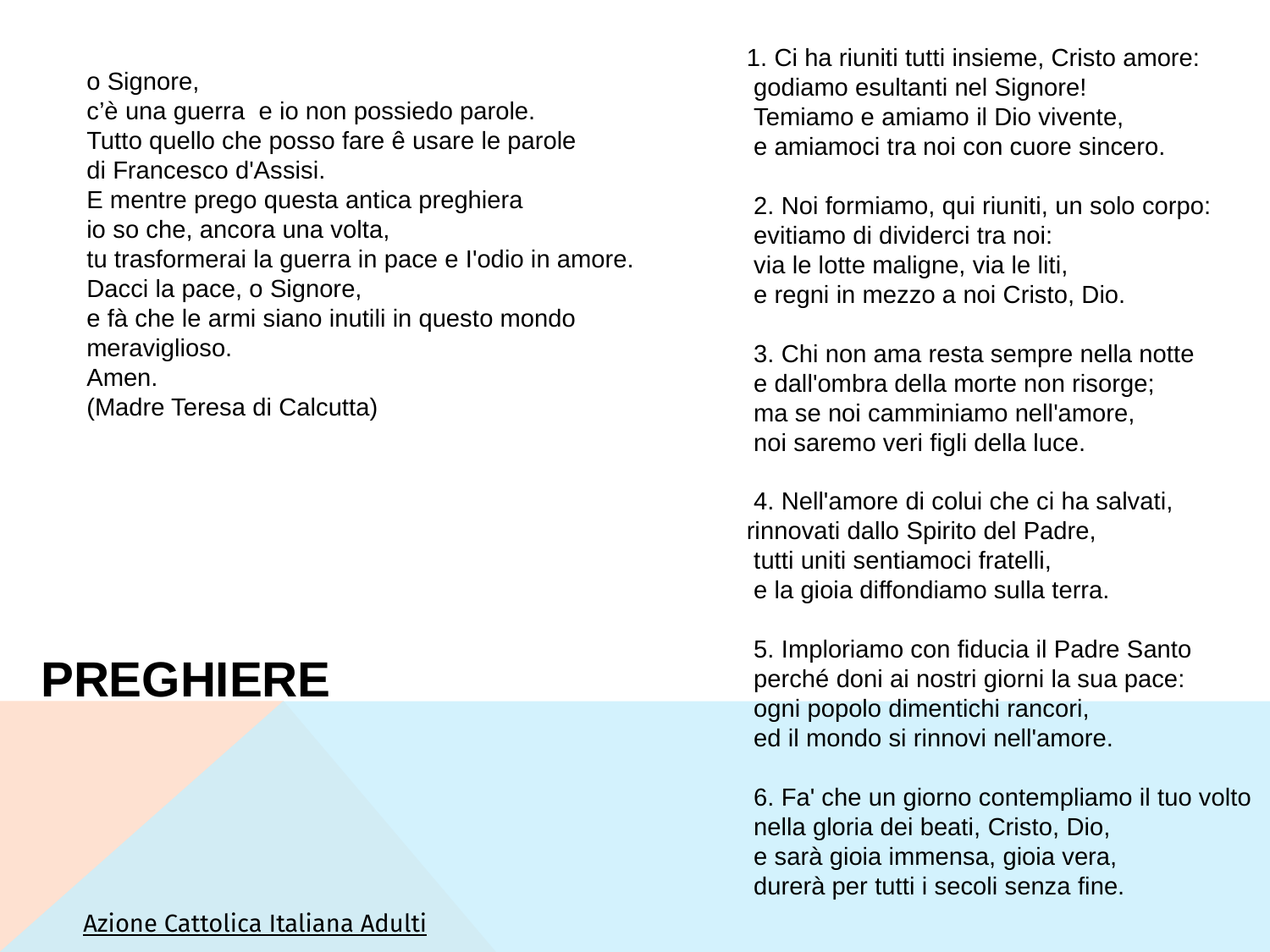

1. Ci ha riuniti tutti insieme, Cristo amore:
 godiamo esultanti nel Signore!
 Temiamo e amiamo il Dio vivente,
 e amiamoci tra noi con cuore sincero.

 2. Noi formiamo, qui riuniti, un solo corpo:
 evitiamo di dividerci tra noi:
 via le lotte maligne, via le liti,
 e regni in mezzo a noi Cristo, Dio.

 3. Chi non ama resta sempre nella notte
 e dall'ombra della morte non risorge;
 ma se noi camminiamo nell'amore,
 noi saremo veri figli della luce.

 4. Nell'amore di colui che ci ha salvati,
rinnovati dallo Spirito del Padre,
 tutti uniti sentiamoci fratelli,
 e la gioia diffondiamo sulla terra.

 5. Imploriamo con fiducia il Padre Santo
 perché doni ai nostri giorni la sua pace:
 ogni popolo dimentichi rancori,
 ed il mondo si rinnovi nell'amore.

 6. Fa' che un giorno contempliamo il tuo volto
 nella gloria dei beati, Cristo, Dio,
 e sarà gioia immensa, gioia vera,
 durerà per tutti i secoli senza fine.
o Signore,
c’è una guerra  e io non possiedo parole.
Tutto quello che posso fare ê usare le parole
di Francesco d'Assisi.
E mentre prego questa antica preghiera
io so che, ancora una volta,
tu trasformerai la guerra in pace e I'odio in amore.
Dacci la pace, o Signore,
e fà che le armi siano inutili in questo mondo meraviglioso.
Amen.
(Madre Teresa di Calcutta)

PREGHIERE
  Azione Cattolica Italiana Adulti